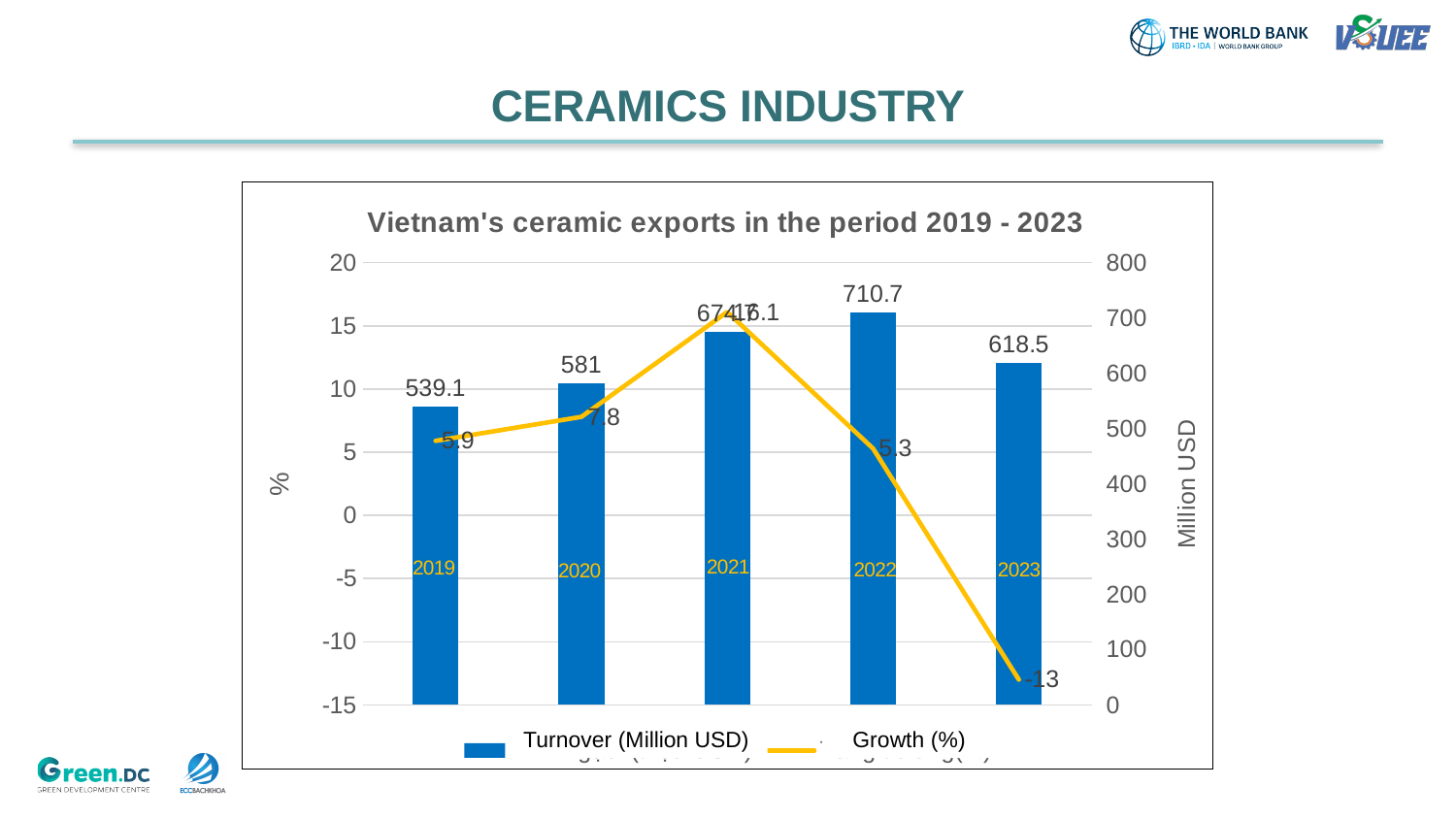

# CERAMICS INDUSTRY

### Chart: Vietnam's ceramic exports in the period 2019 - 2023

| Category | Cột1 | Kim ngạch(triệu USD) | Tăng trưởng(%) |
|---|---|---|---|
| Năm 2019 | None | 539.1 | 5.9 |
| Năm 2020 | None | 581.0 | 7.8 |
| Năm 2021 | None | 674.7 | 16.1 |
| Năm 2022 | None | 710.7 | 5.3 |
| Năm 2023 | None | 618.5 | -13.0 |
Turnover (Million USD)
Growth (%)